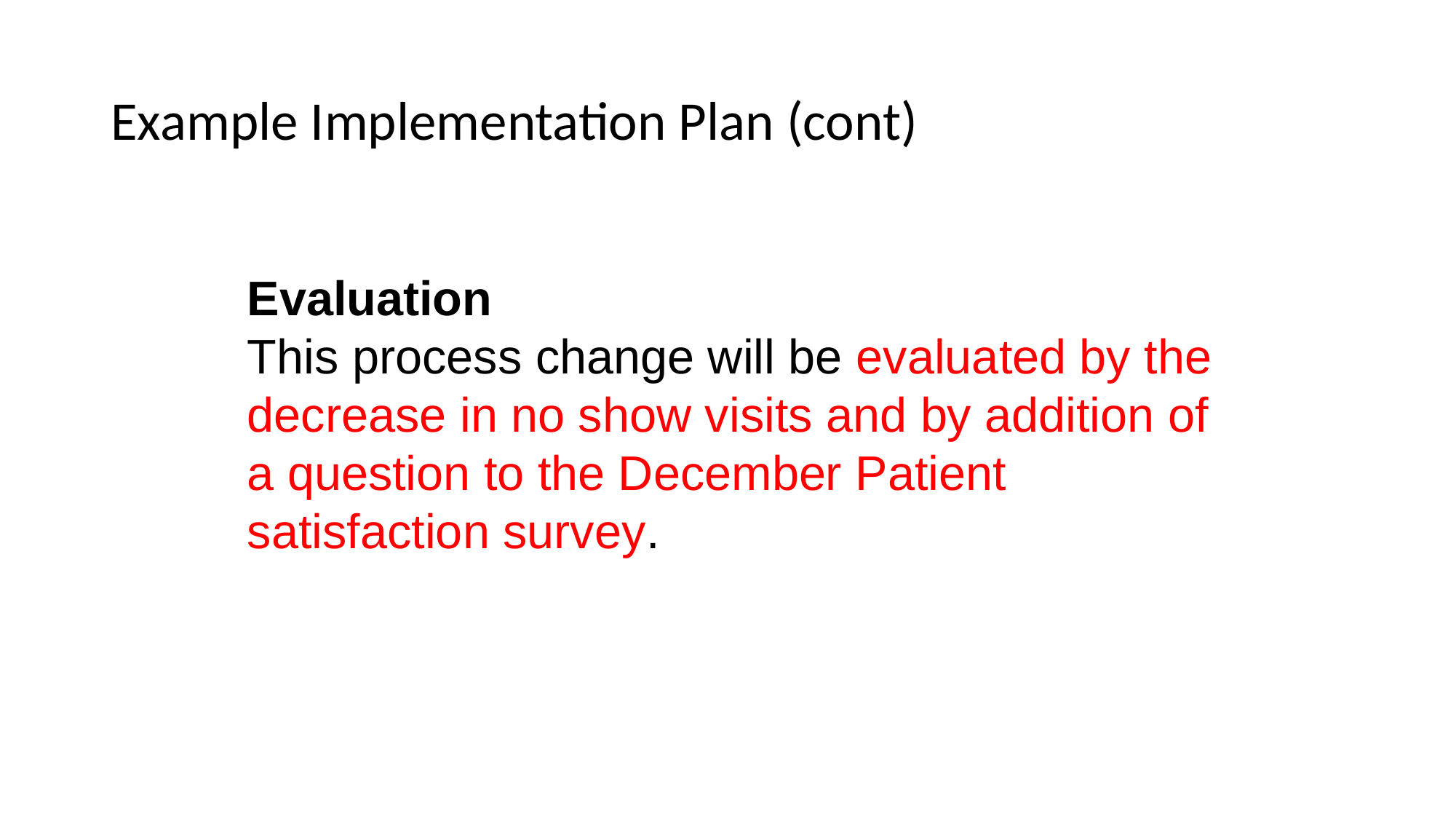

# Example Implementation Plan (cont)

Evaluation
This process change will be evaluated by the decrease in no show visits and by addition of a question to the December Patient satisfaction survey.